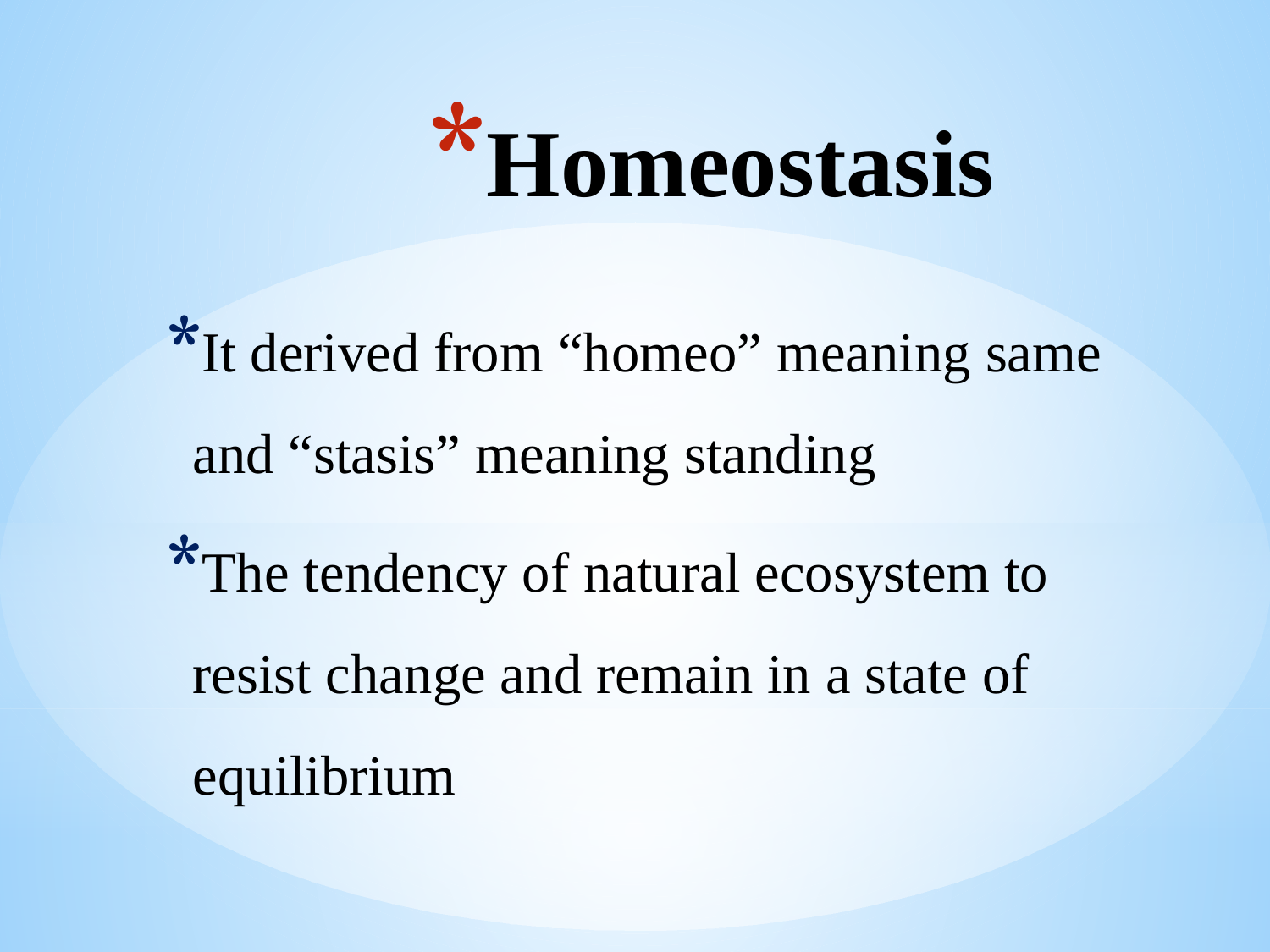

# Homeostasis
It derived from “homeo” meaning same and “stasis” meaning standing
The tendency of natural ecosystem to resist change and remain in a state of equilibrium